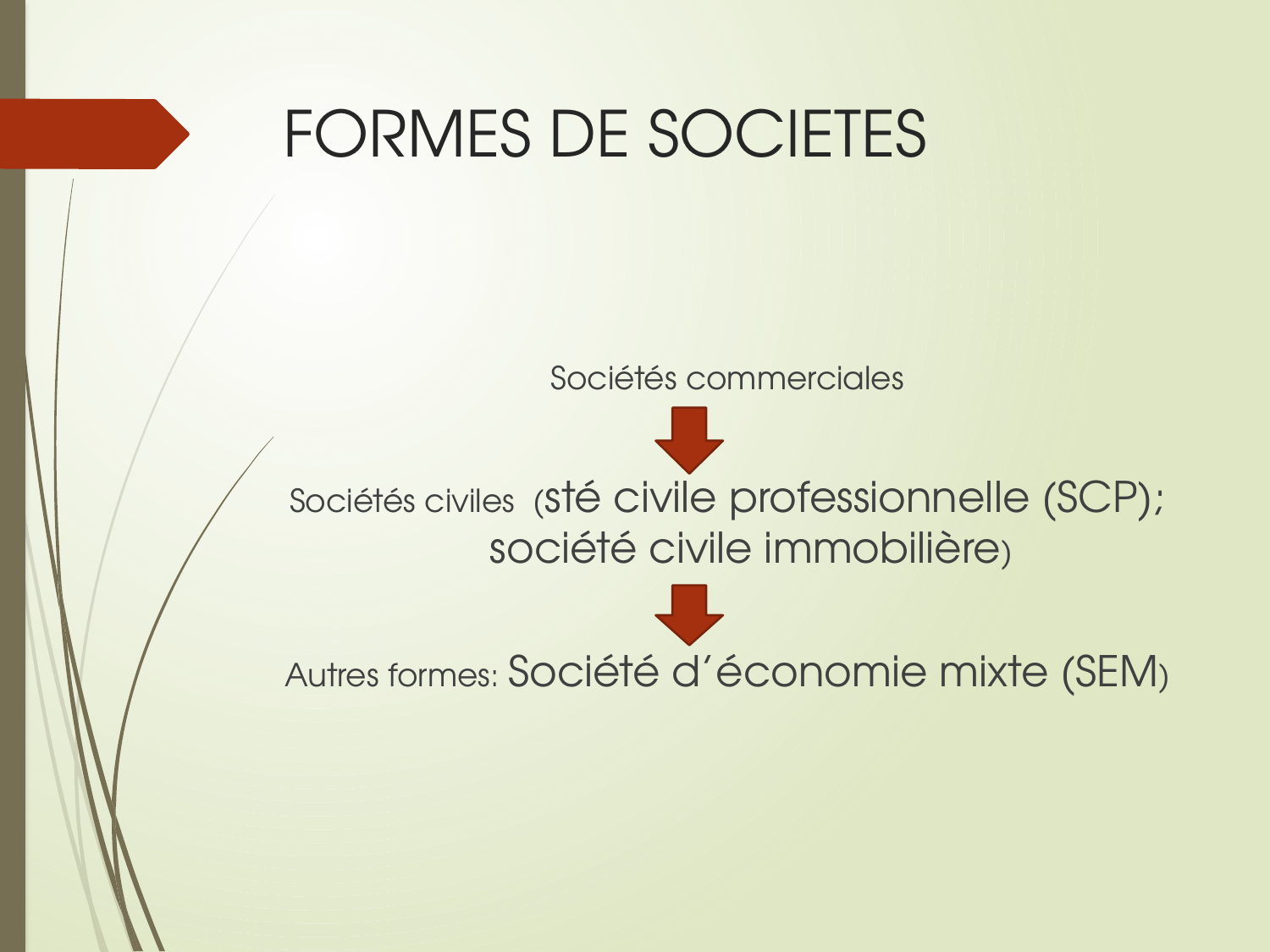

# FORMES DE SOCIETES

Sociétés commerciales

Sociétés civiles  (sté civile professionnelle (SCP); société civile immobilière)

Autres formes: Société d’économie mixte (SEM)